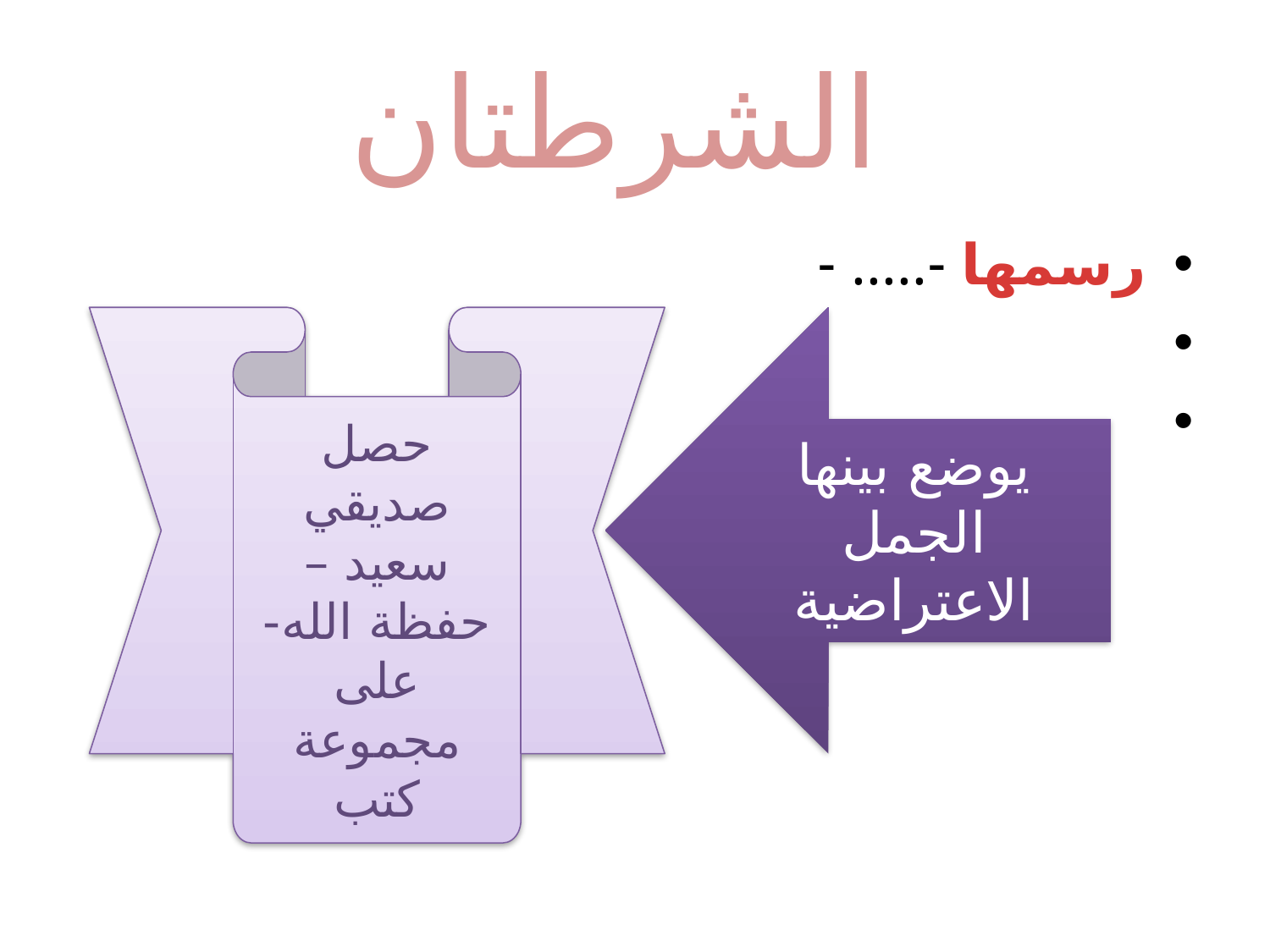

# الشرطتان
رسمها -..... -

حصل صديقي سعيد –حفظة الله- على مجموعة كتب
يوضع بينها الجمل الاعتراضية